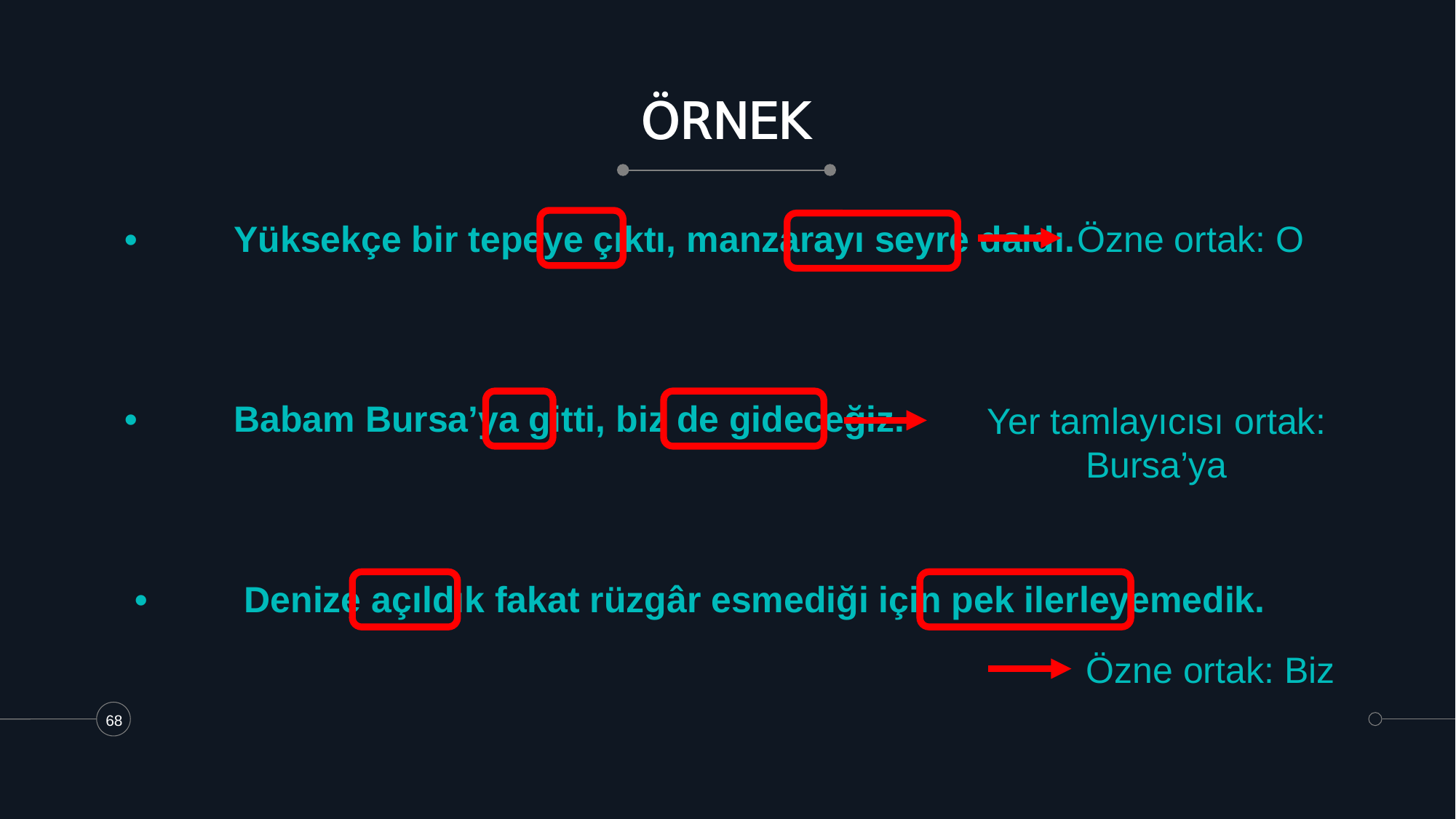

# ÖRNEK

Özne ortak: O

•	Yüksekçe bir tepeye çıktı, manzarayı seyre daldı.

Yer tamlayıcısı ortak: Bursa’ya
•	Babam Bursa’ya gitti, biz de gideceğiz.

•	Denize açıldık fakat rüzgâr esmediği için pek ilerleyemedik.
Özne ortak: Biz
68